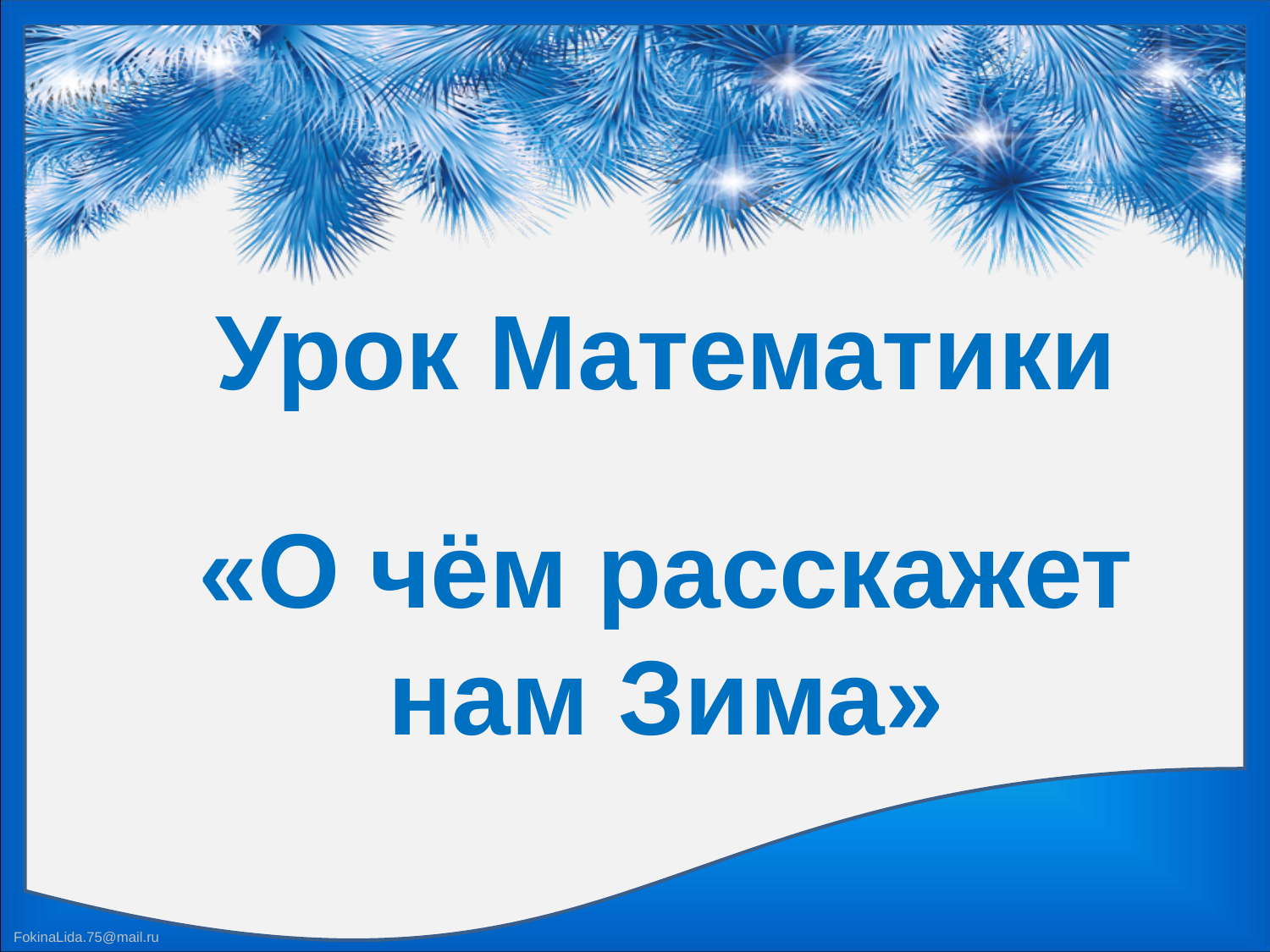

Урок Математики
«О чём расскажет нам Зима»